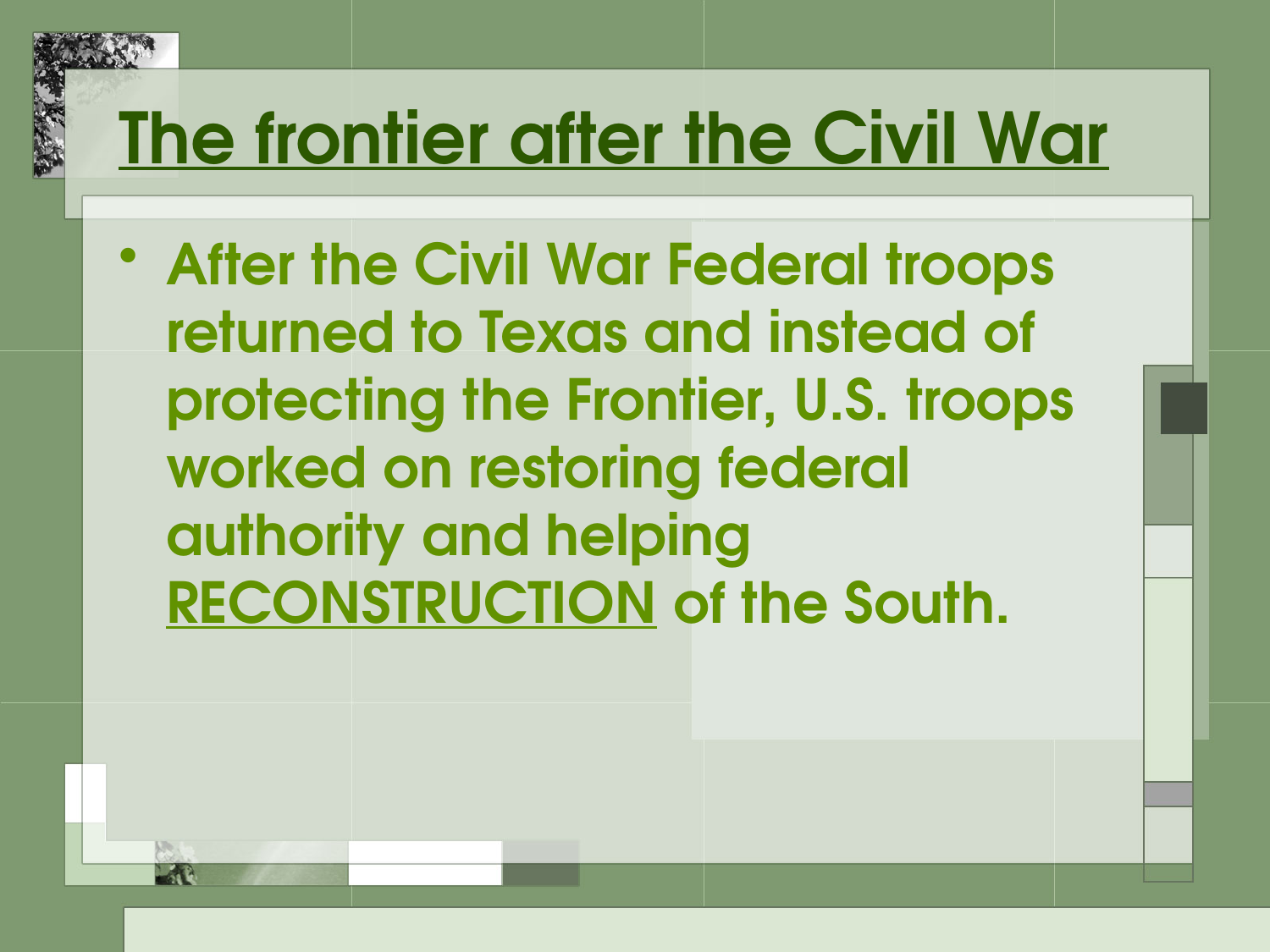

# The frontier after the Civil War
After the Civil War Federal troops returned to Texas and instead of protecting the Frontier, U.S. troops worked on restoring federal authority and helping RECONSTRUCTION of the South.